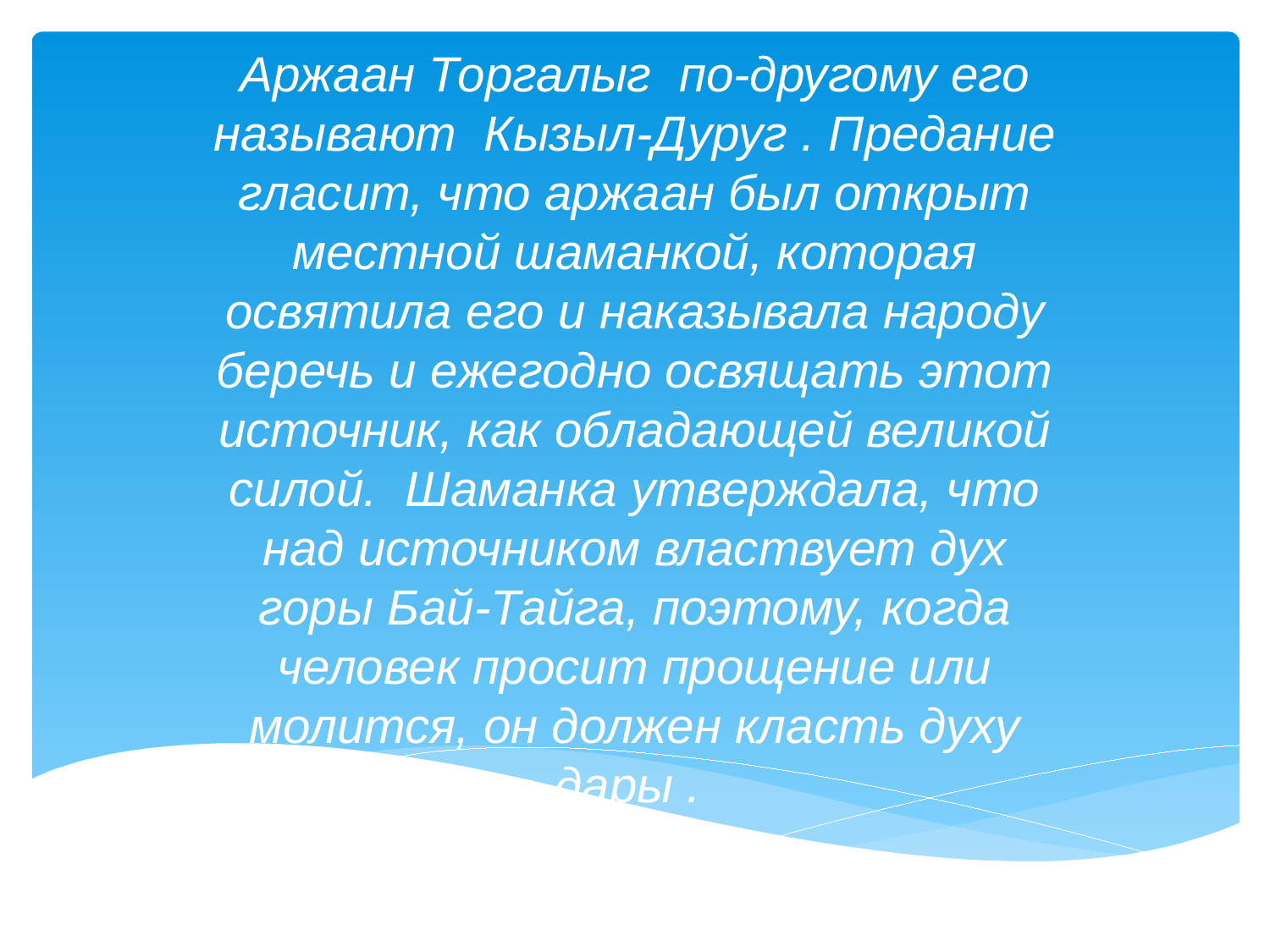

Аржаан Торгалыг  по-другому его называют  Кызыл-Дуруг . Предание гласит, что аржаан был открыт местной шаманкой, которая освятила его и наказывала народу беречь и ежегодно освящать этот источник, как обладающей великой силой.  Шаманка утверждала, что над источником властвует дух горы Бай-Тайга, поэтому, когда человек просит прощение или молится, он должен класть духу дары .